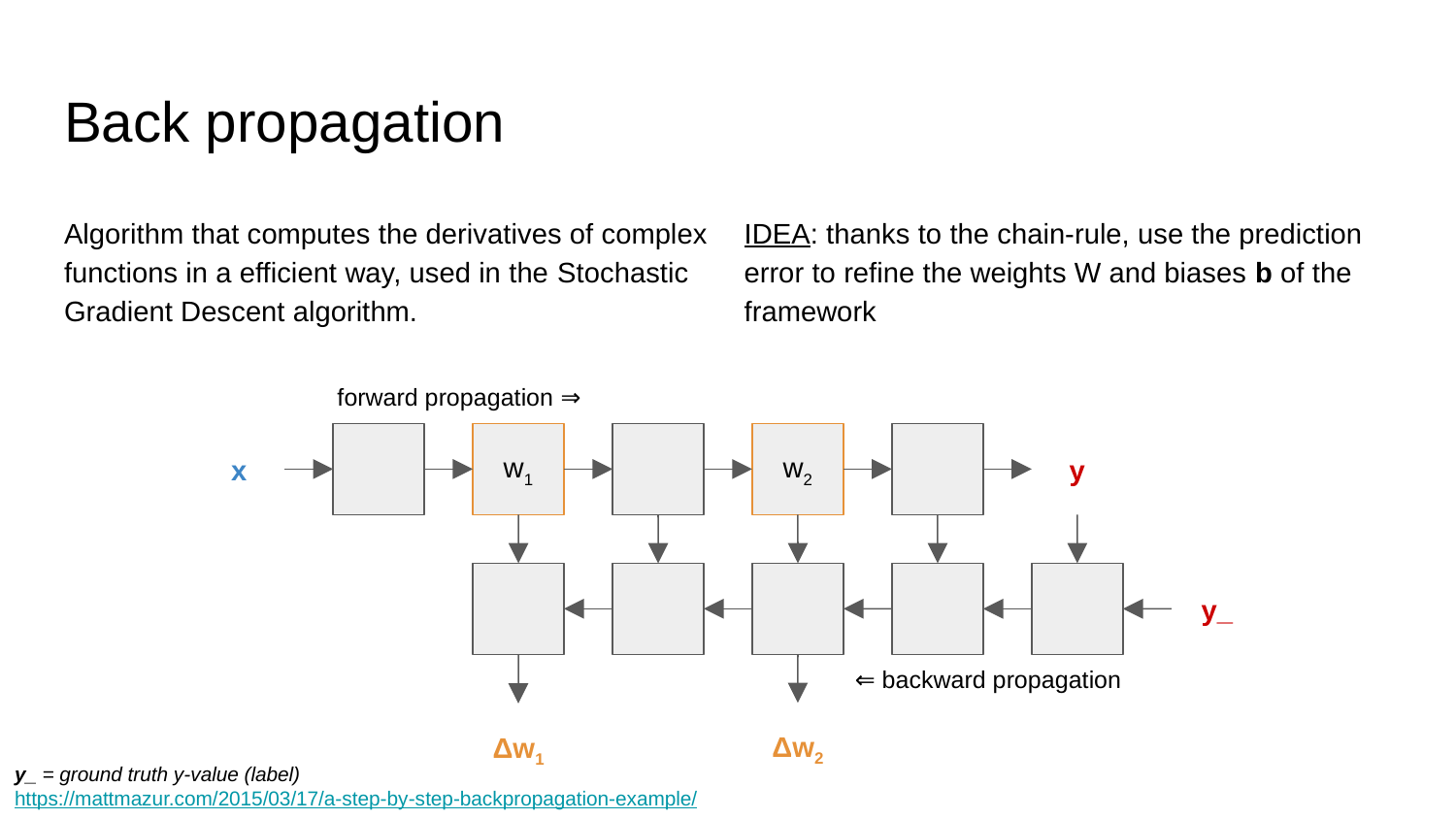

# Back propagation

Algorithm that computes the derivatives of complex functions in a efficient way, used in the Stochastic Gradient Descent algorithm.

IDEA: thanks to the chain-rule, use the prediction error to refine the weights W and biases b of the framework

forward propagation ⇒

w1

w2

y
x

y_
⇐ backward propagation
Δw2
Δw1
y_ = ground truth y-value (label)
https://mattmazur.com/2015/03/17/a-step-by-step-backpropagation-example/